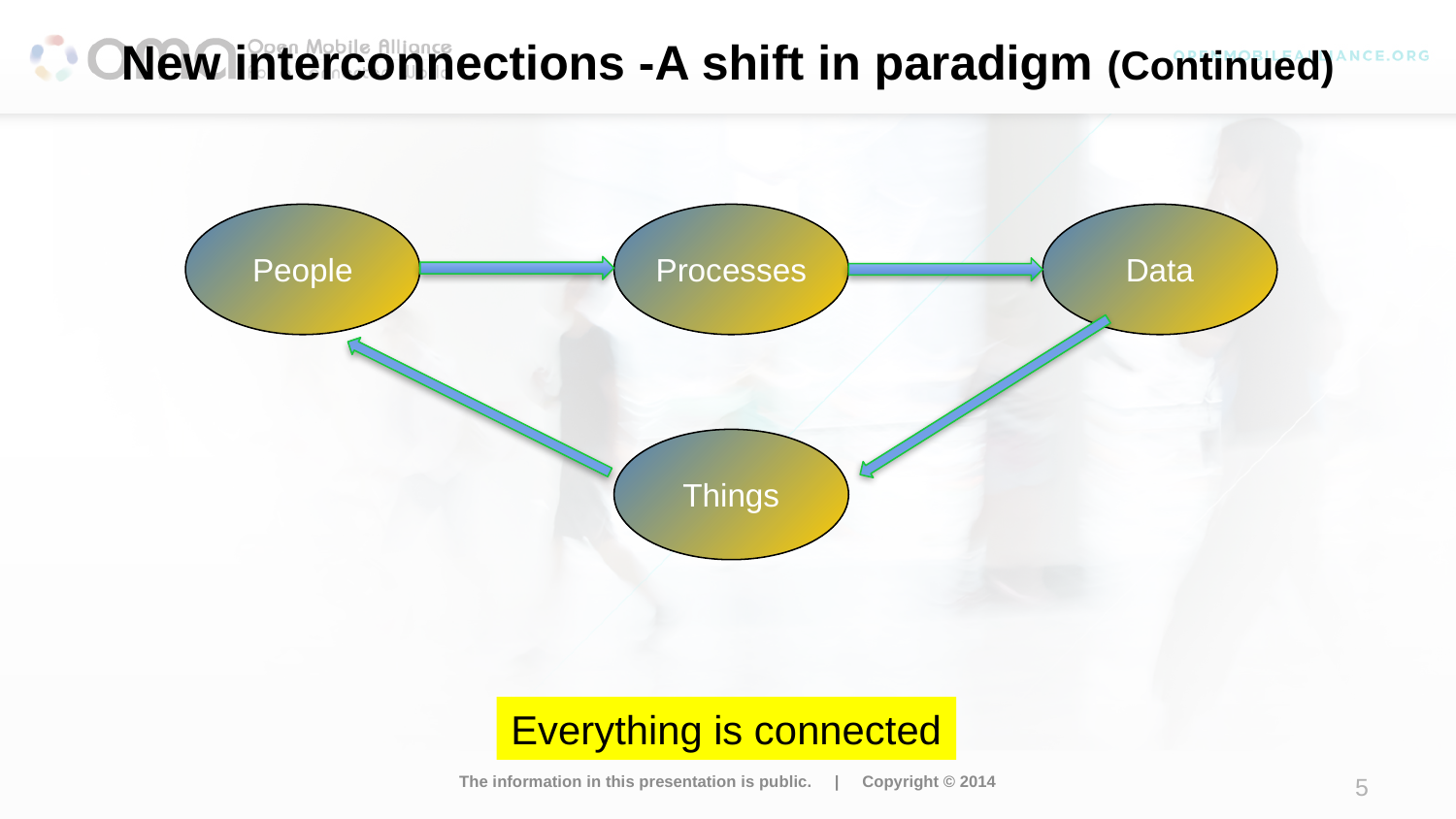

# New interconnections -A shift in paradigm (Continued)
People
Processes
Data

Things
Everything is connected
The information in this presentation is public.     |     Copyright © 2014
5